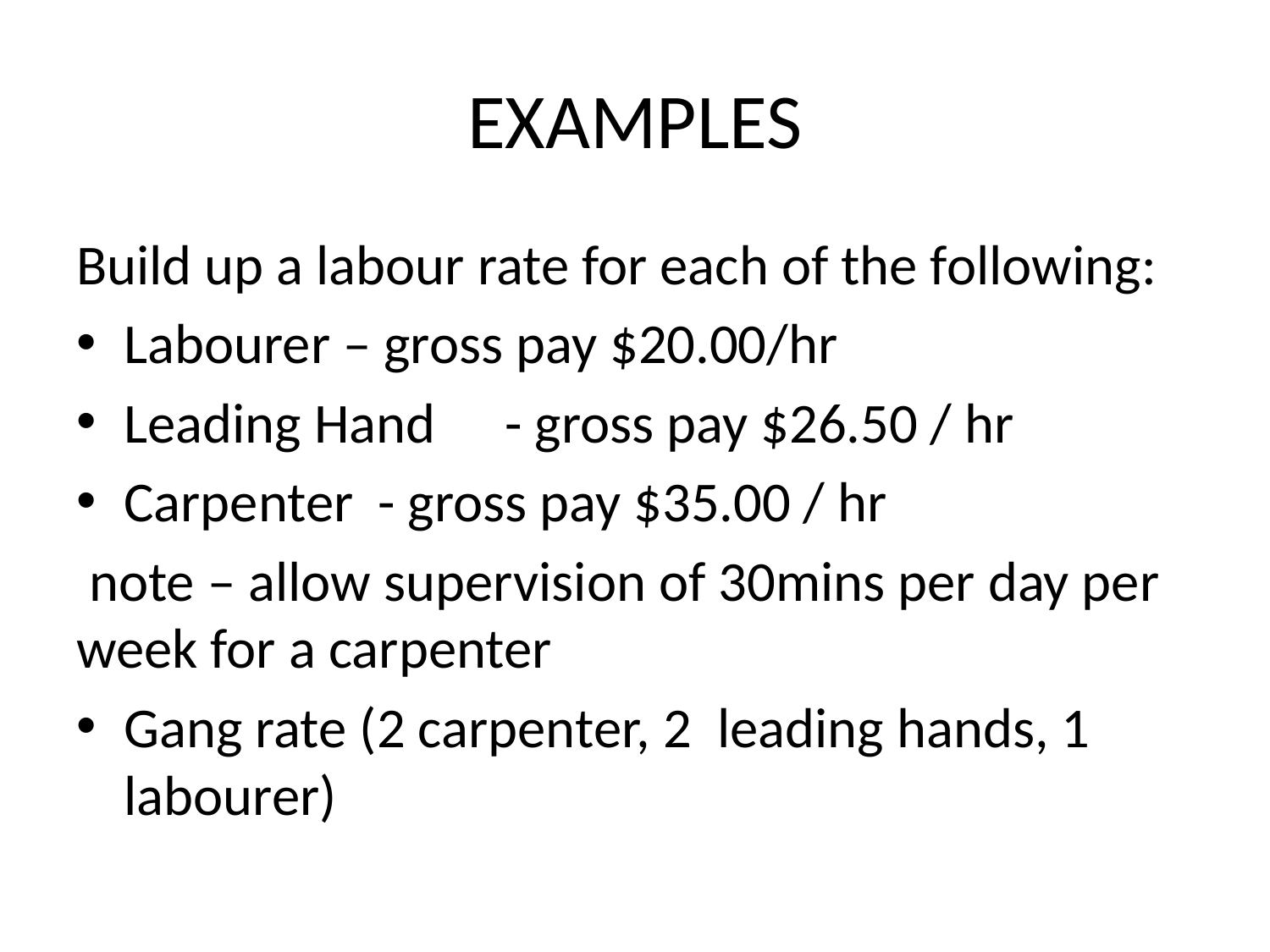

# EXAMPLES
Build up a labour rate for each of the following:
Labourer – gross pay $20.00/hr
Leading Hand	- gross pay $26.50 / hr
Carpenter 	- gross pay $35.00 / hr
 note – allow supervision of 30mins per day per week for a carpenter
Gang rate (2 carpenter, 2  leading hands, 1 labourer)